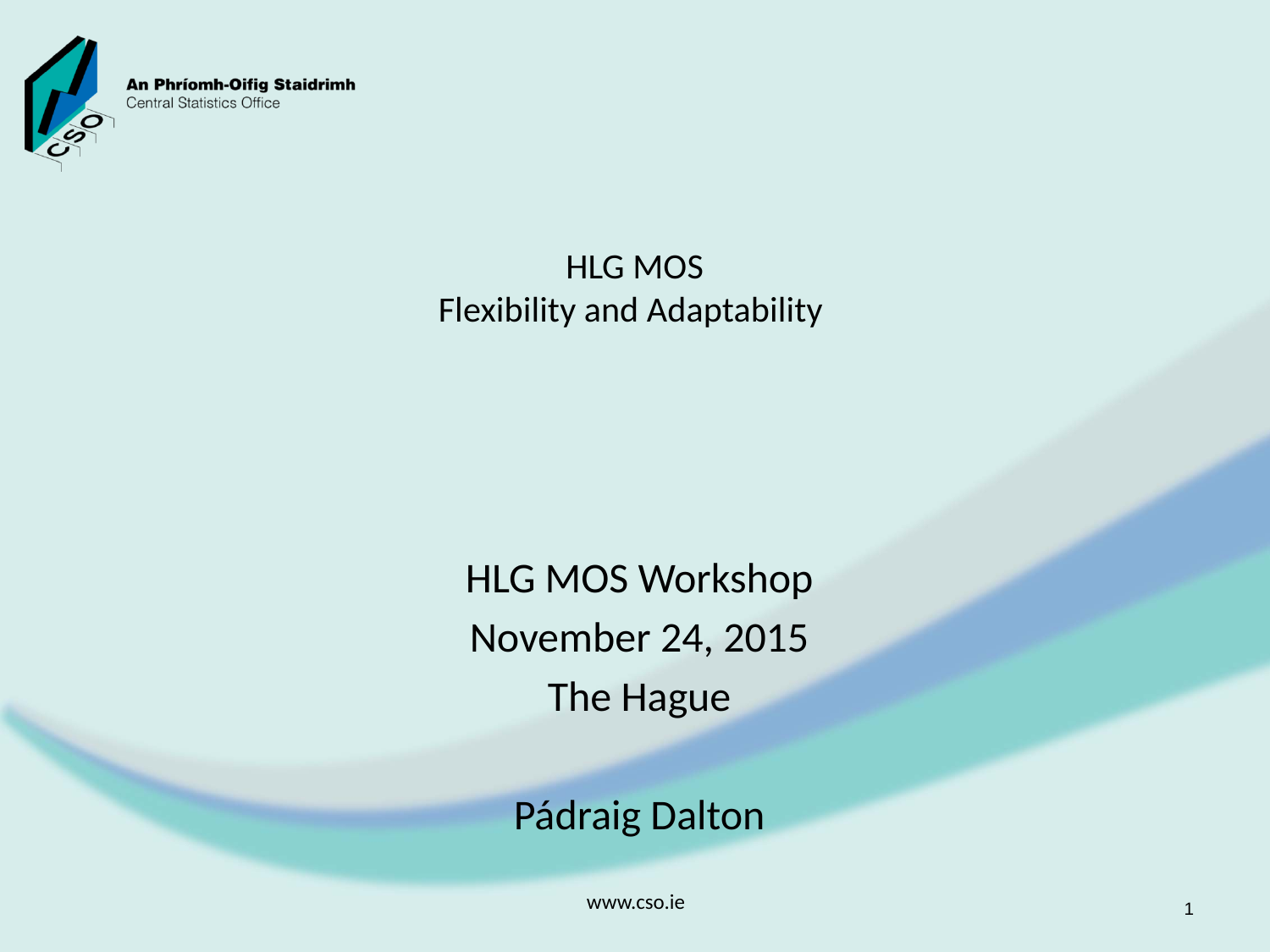

# HLG MOS Flexibility and Adaptability

HLG MOS Workshop
November 24, 2015
The Hague

Pádraig Dalton
www.cso.ie
1